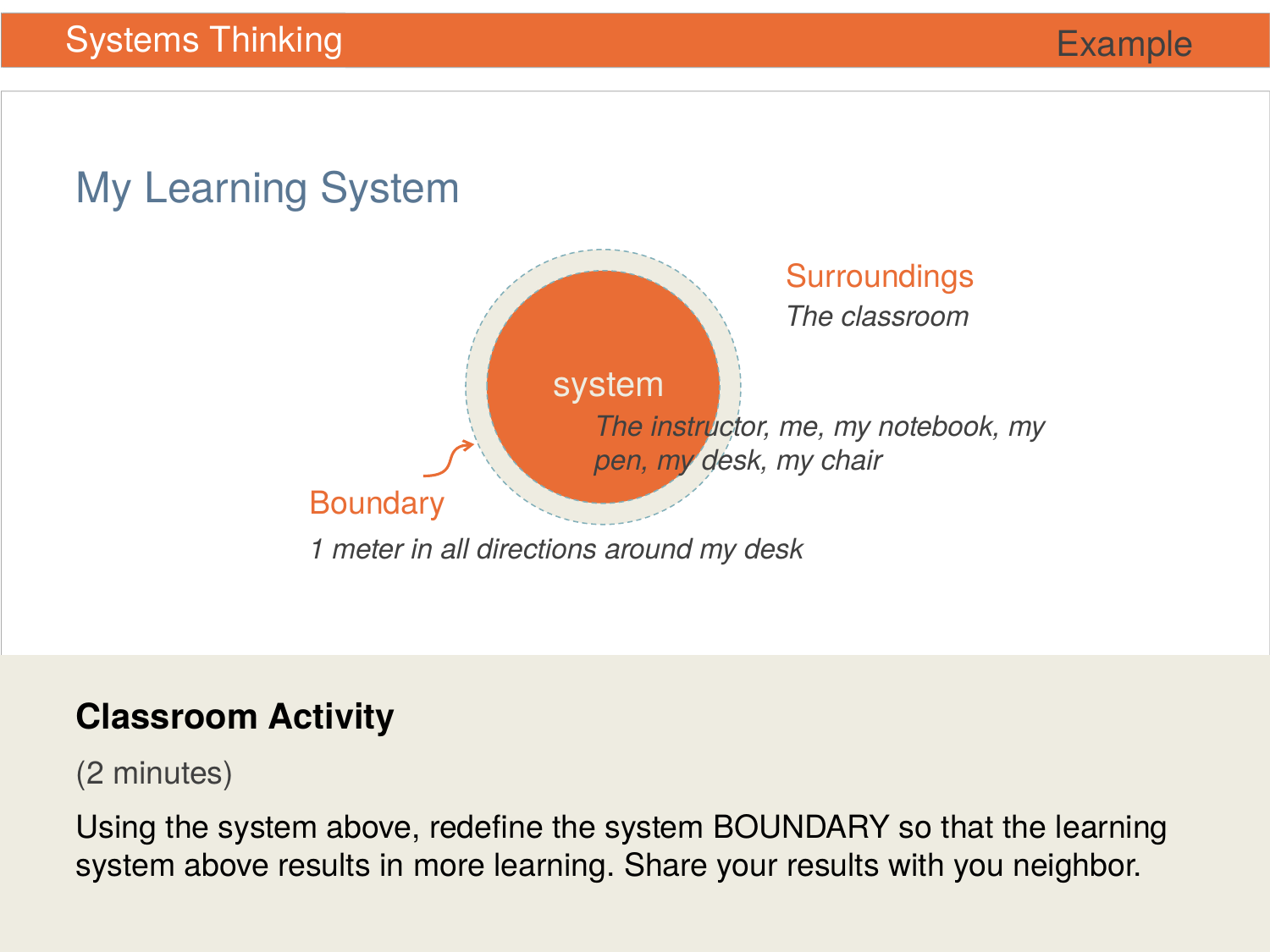

Example
My Learning System

Surroundings

The classroom
system
The instructor, me, my notebook, my pen, my desk, my chair
Boundary
1 meter in all directions around my desk

Classroom Activity
(2 minutes)
Using the system above, redefine the system BOUNDARY so that the learning system above results in more learning. Share your results with you neighbor.